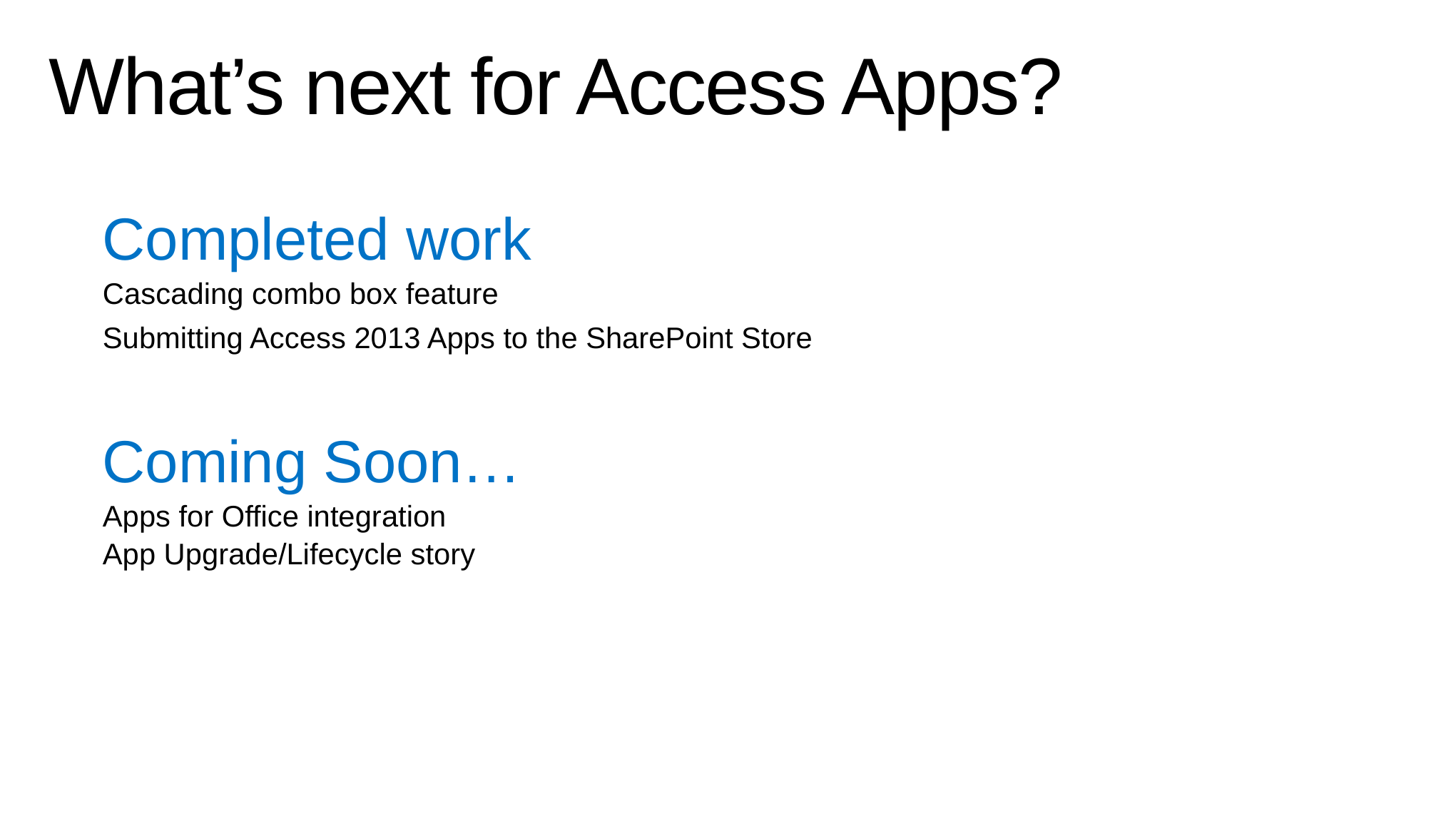

# What’s next for Access Apps?
Completed work
Cascading combo box feature
Submitting Access 2013 Apps to the SharePoint Store
Coming Soon…
Apps for Office integration
App Upgrade/Lifecycle story